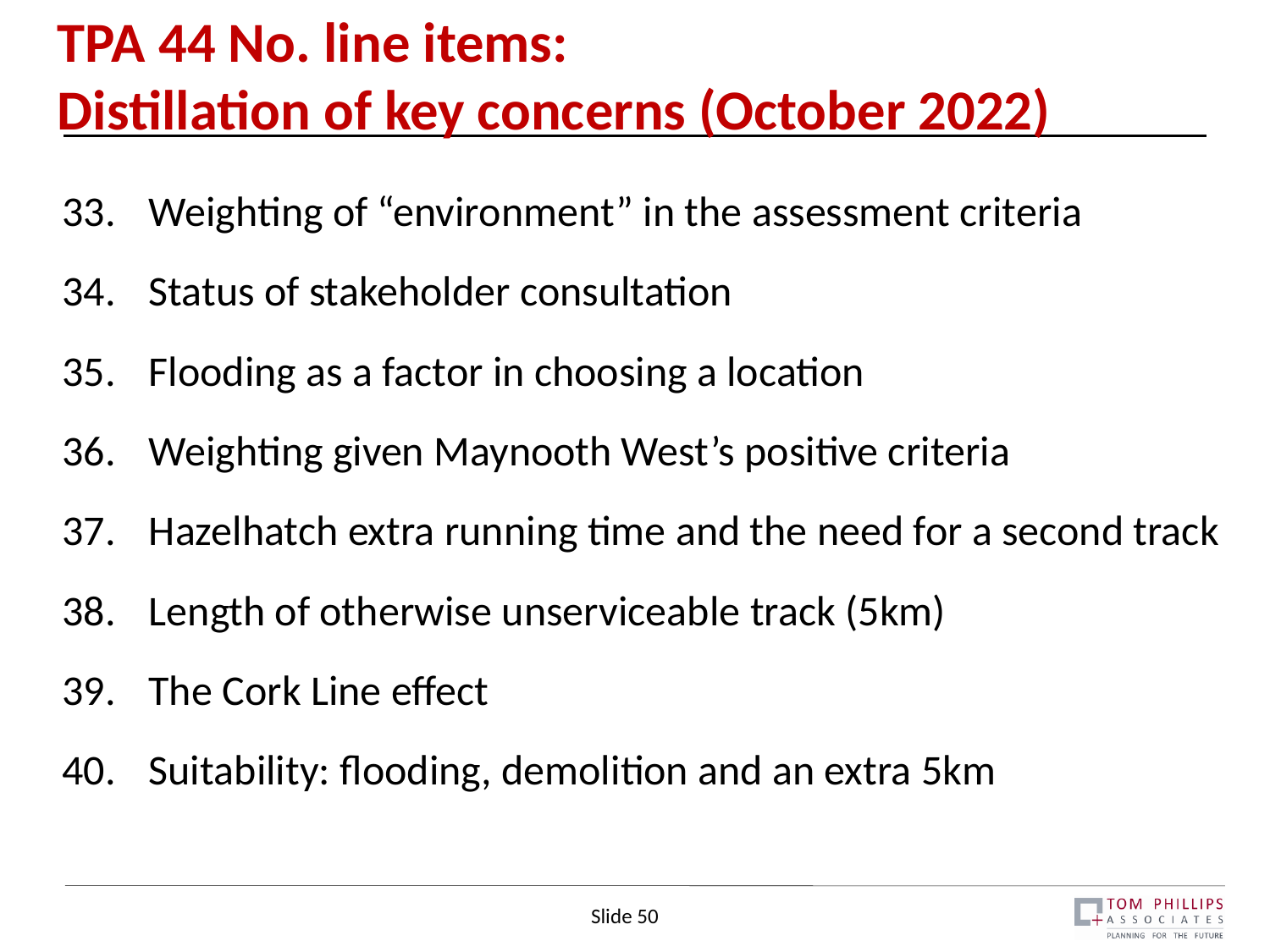

# TPA 44 No. line items: Distillation of key concerns (October 2022)
Weighting of “environment” in the assessment criteria
Status of stakeholder consultation
Flooding as a factor in choosing a location
Weighting given Maynooth West’s positive criteria
Hazelhatch extra running time and the need for a second track
Length of otherwise unserviceable track (5km)
The Cork Line effect
Suitability: flooding, demolition and an extra 5km